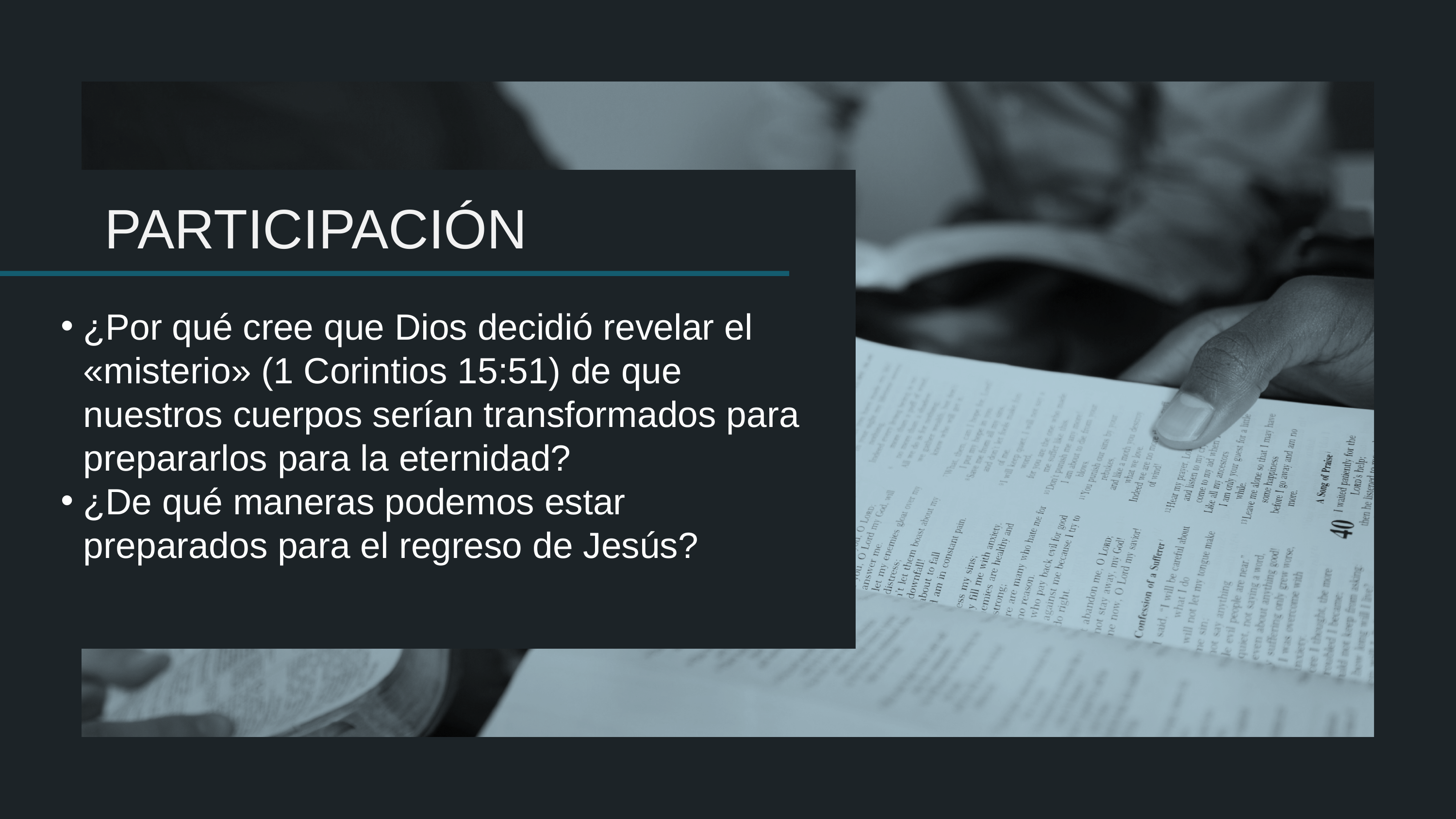

¿Por qué cree que Dios decidió revelar el «misterio» (1 Corintios 15:51) de que nuestros cuerpos serían transformados para prepararlos para la eternidad?
¿De qué maneras podemos estar preparados para el regreso de Jesús?